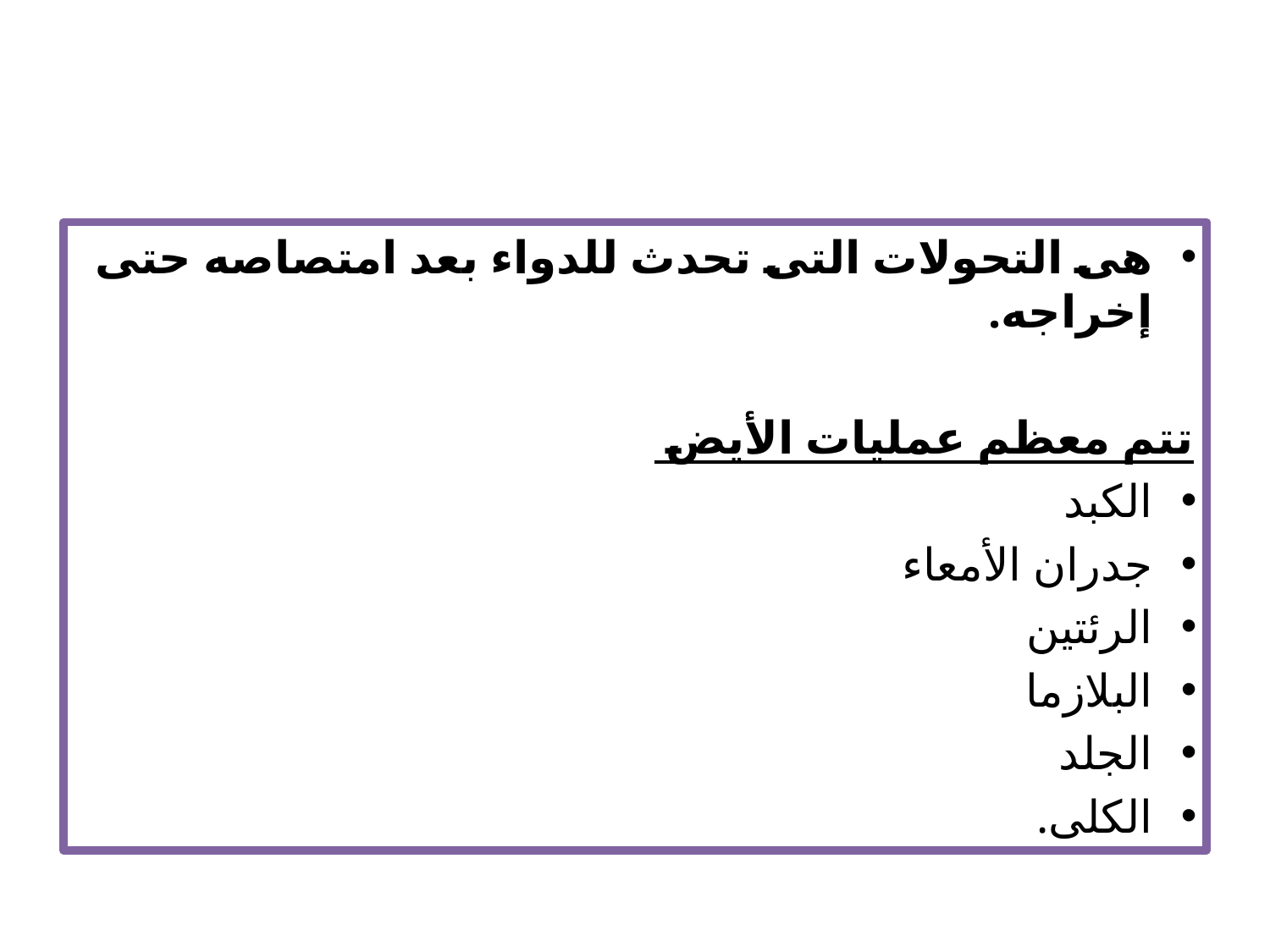

#
هى التحولات التى تحدث للدواء بعد امتصاصه حتى إخراجه.

تتم معظم عمليات الأيض
الكبد
جدران الأمعاء
الرئتين
البلازما
الجلد
الكلى.